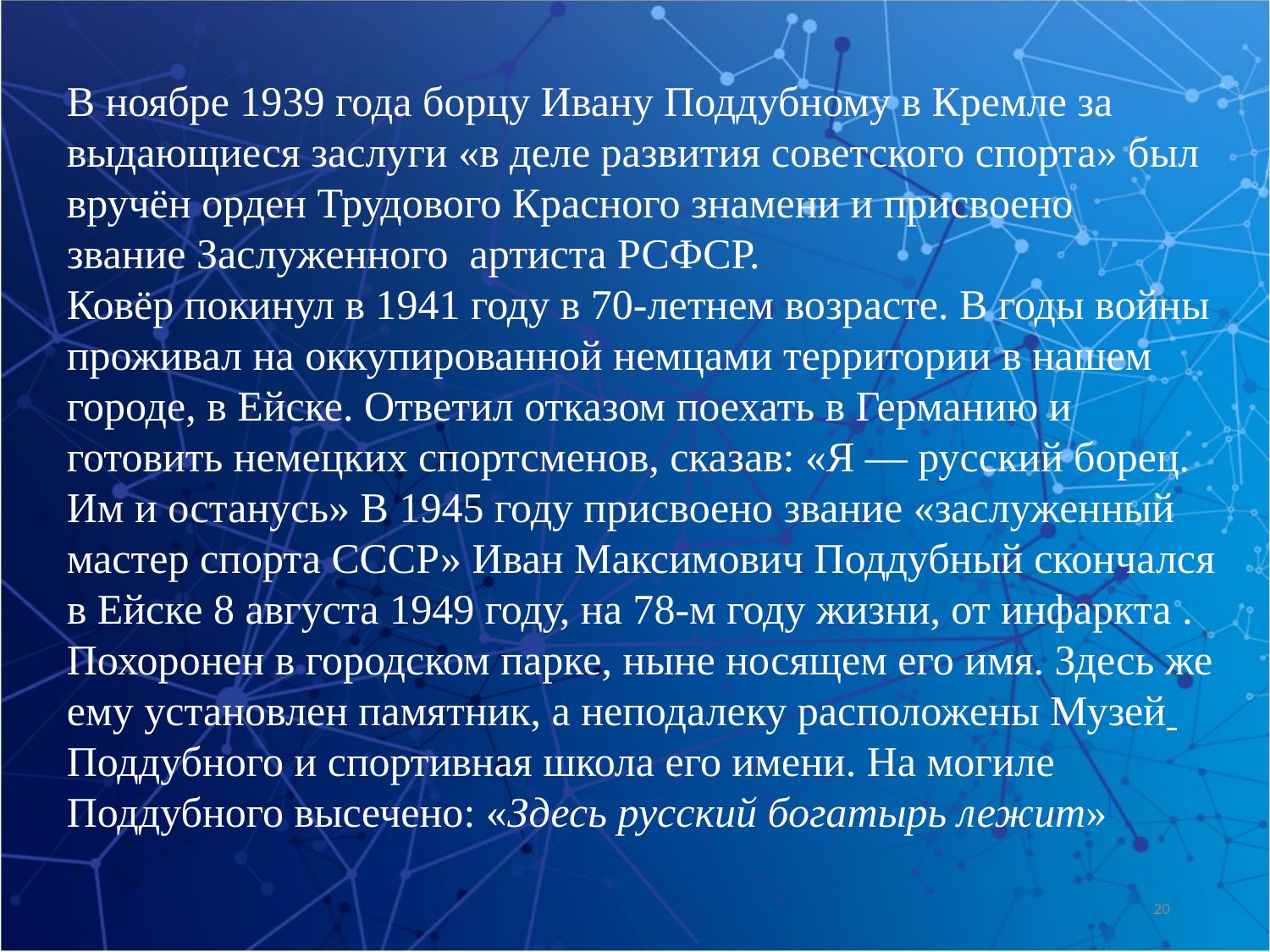

В ноябре 1939 года борцу Ивану Поддубному в Кремле за выдающиеся заслуги «в деле развития советского спорта» был вручён орден Трудового Красного знамени и присвоено звание Заслуженного  артиста РСФСР.
Ковёр покинул в 1941 году в 70-летнем возрасте. В годы войны проживал на оккупированной немцами территории в нашем городе, в Ейске. Ответил отказом поехать в Германию и готовить немецких спортсменов, сказав: «Я — русский борец. Им и останусь» В 1945 году присвоено звание «заслуженный мастер спорта СССР» Иван Максимович Поддубный скончался в Ейске 8 августа 1949 году, на 78-м году жизни, от инфаркта . Похоронен в городском парке, ныне носящем его имя. Здесь же ему установлен памятник, а неподалеку расположены Музей Поддубного и спортивная школа его имени. На могиле Поддубного высечено: «Здесь русский богатырь лежит»[
20